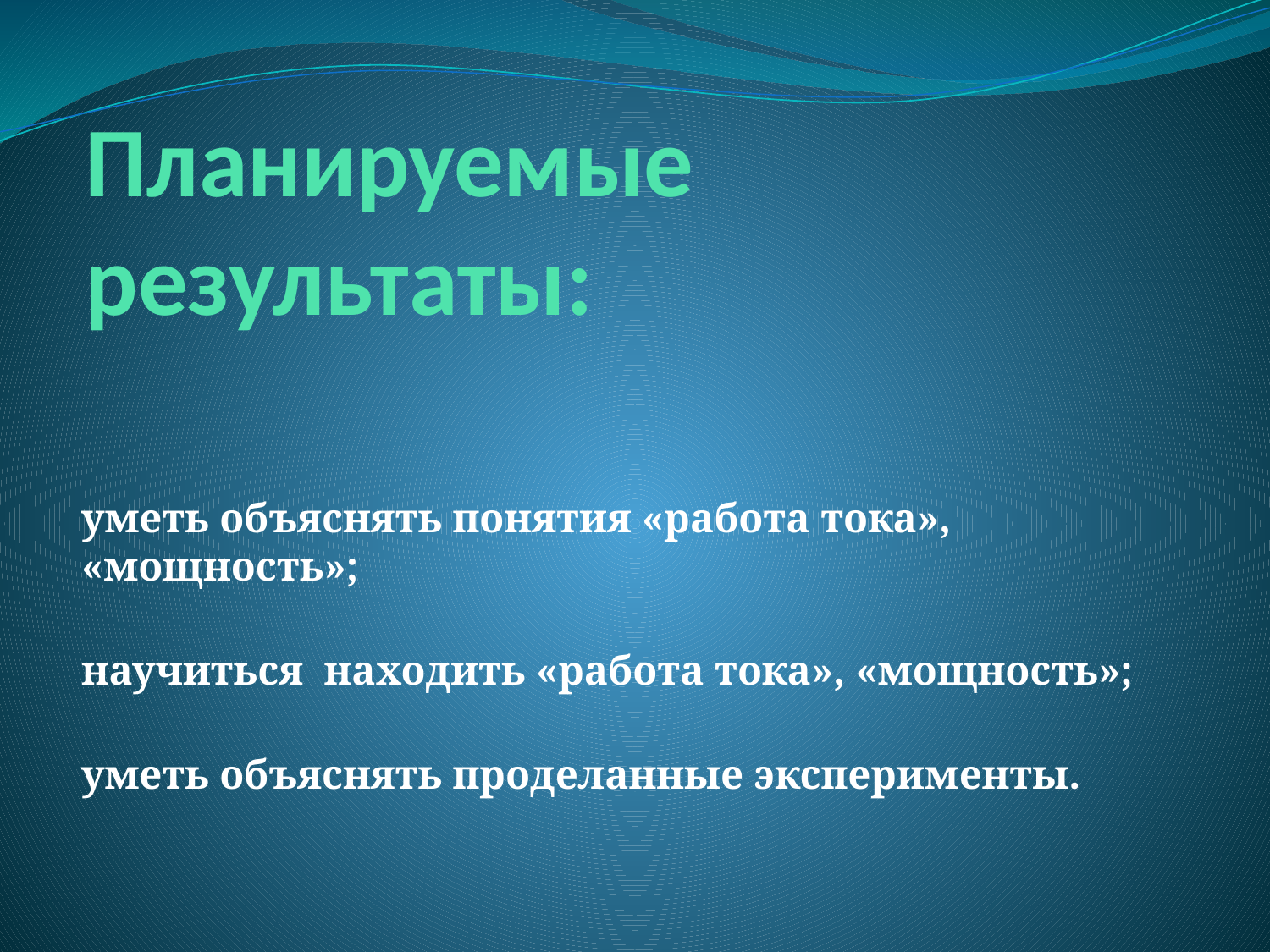

# Планируемые результаты:
уметь объяснять понятия «работа тока», «мощность»;
научиться  находить «работа тока», «мощность»;
уметь объяснять проделанные эксперименты.